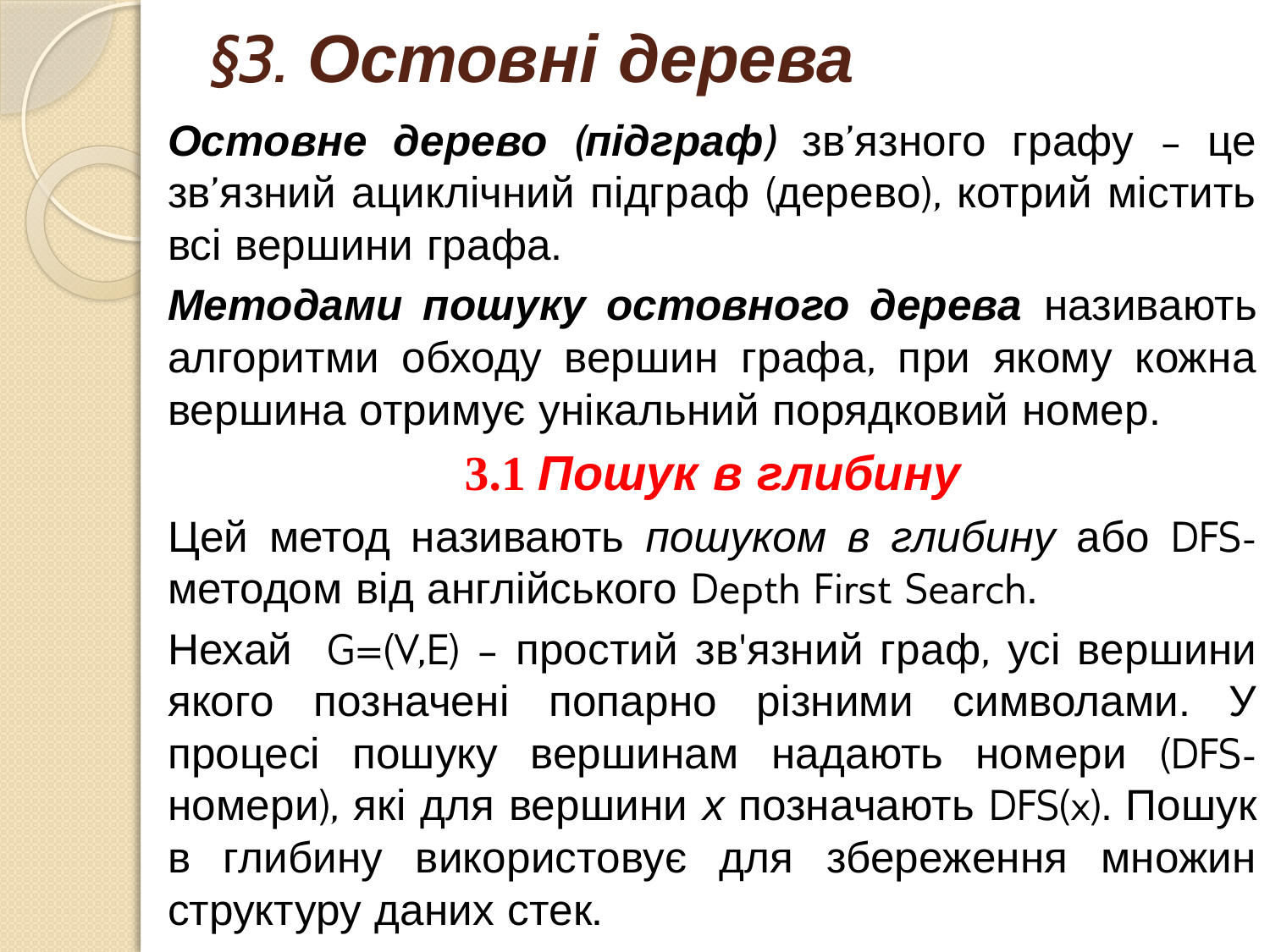

# §3. Остовні дерева
Остовне дерево (підграф) зв’язного графу – це зв’язний ациклічний підграф (дерево), котрий містить всі вершини графа.
Методами пошуку остовного дерева називають алгоритми обходу вершин графа, при якому кожна вершина отримує унікальний порядковий номер.
3.1 Пошук в глибину
Цей метод називають пошуком в глибину або DFS-методом від англійського Depth First Search.
Нехай  G=(V,E) – простий зв'язний граф, усі вершини якого позначені попарно різними символами. У процесі пошуку вершинам надають номери (DFS-номери), які для вершини х позначають DFS(x). Пошук в глибину використовує для збереження множин структуру даних стек.